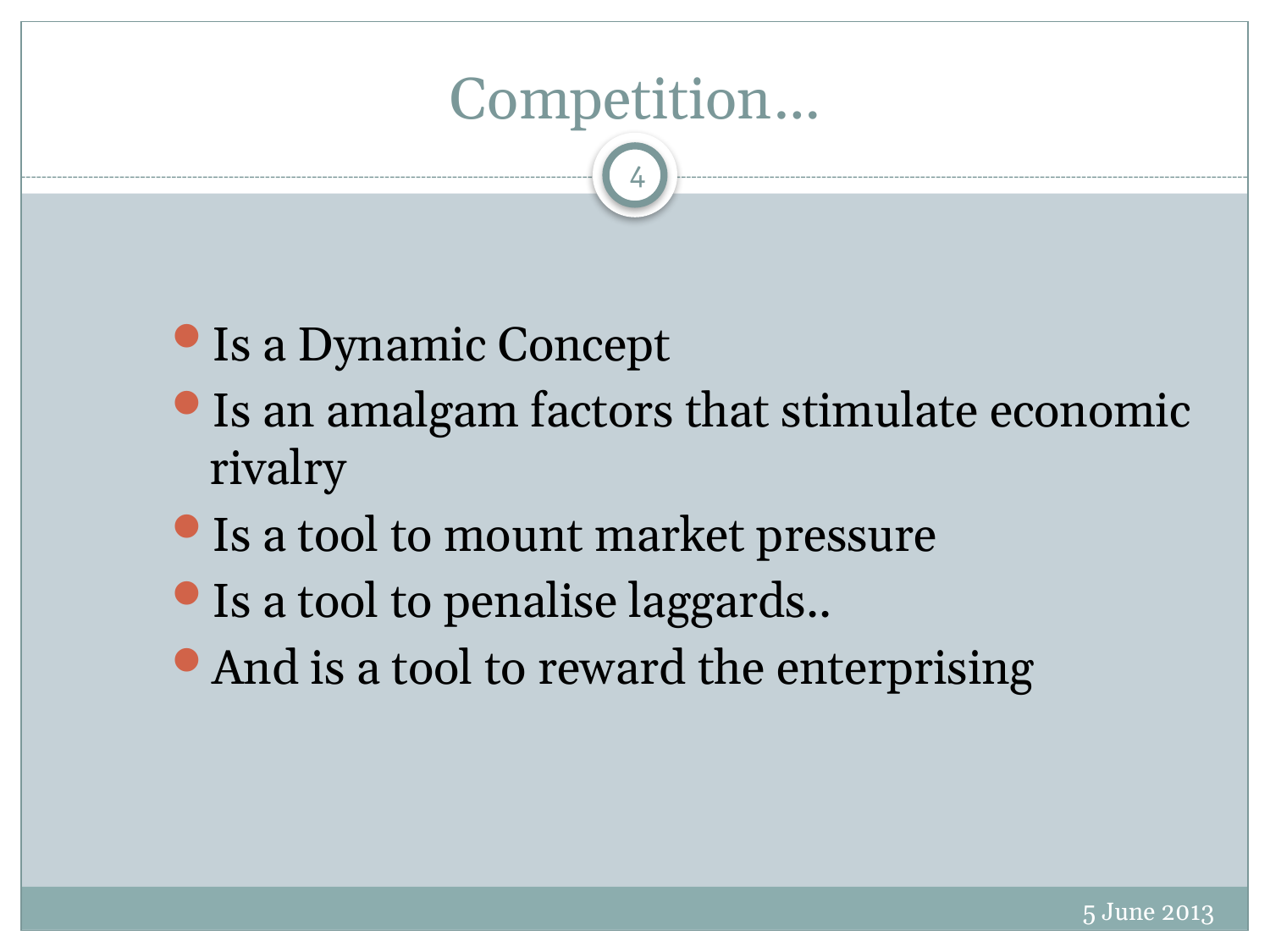

# Competition…
4
Is a Dynamic Concept
Is an amalgam factors that stimulate economic rivalry
Is a tool to mount market pressure
Is a tool to penalise laggards..
And is a tool to reward the enterprising
5 June 2013